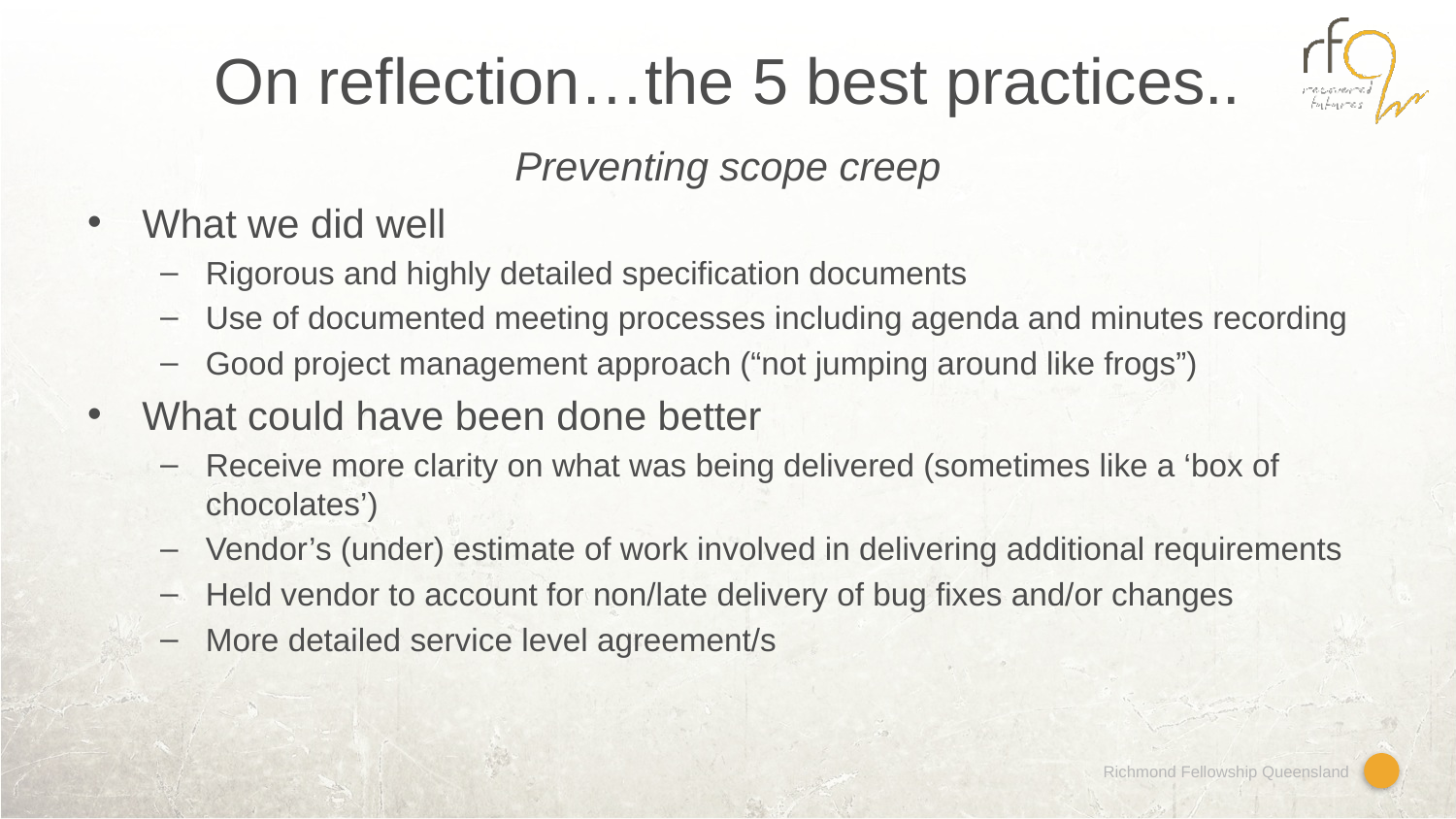

# On reflection…the 5 best practices..
Preventing scope creep
What we did well
Rigorous and highly detailed specification documents
Use of documented meeting processes including agenda and minutes recording
Good project management approach (“not jumping around like frogs”)
What could have been done better
Receive more clarity on what was being delivered (sometimes like a ‘box of chocolates’)
Vendor’s (under) estimate of work involved in delivering additional requirements
Held vendor to account for non/late delivery of bug fixes and/or changes
More detailed service level agreement/s